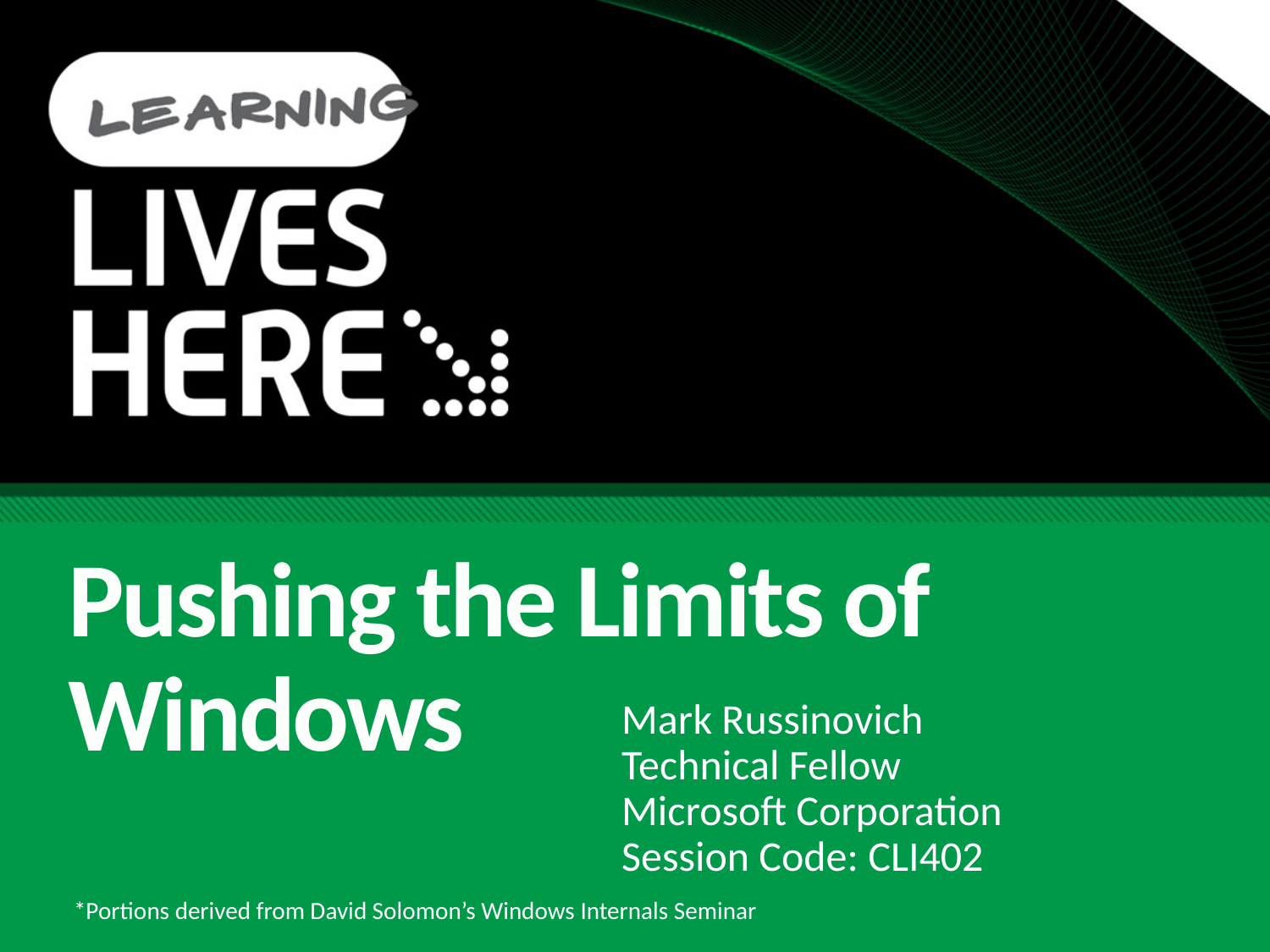

# Pushing the Limits of Windows
Mark Russinovich
Technical Fellow
Microsoft Corporation
Session Code: CLI402
*Portions derived from David Solomon’s Windows Internals Seminar